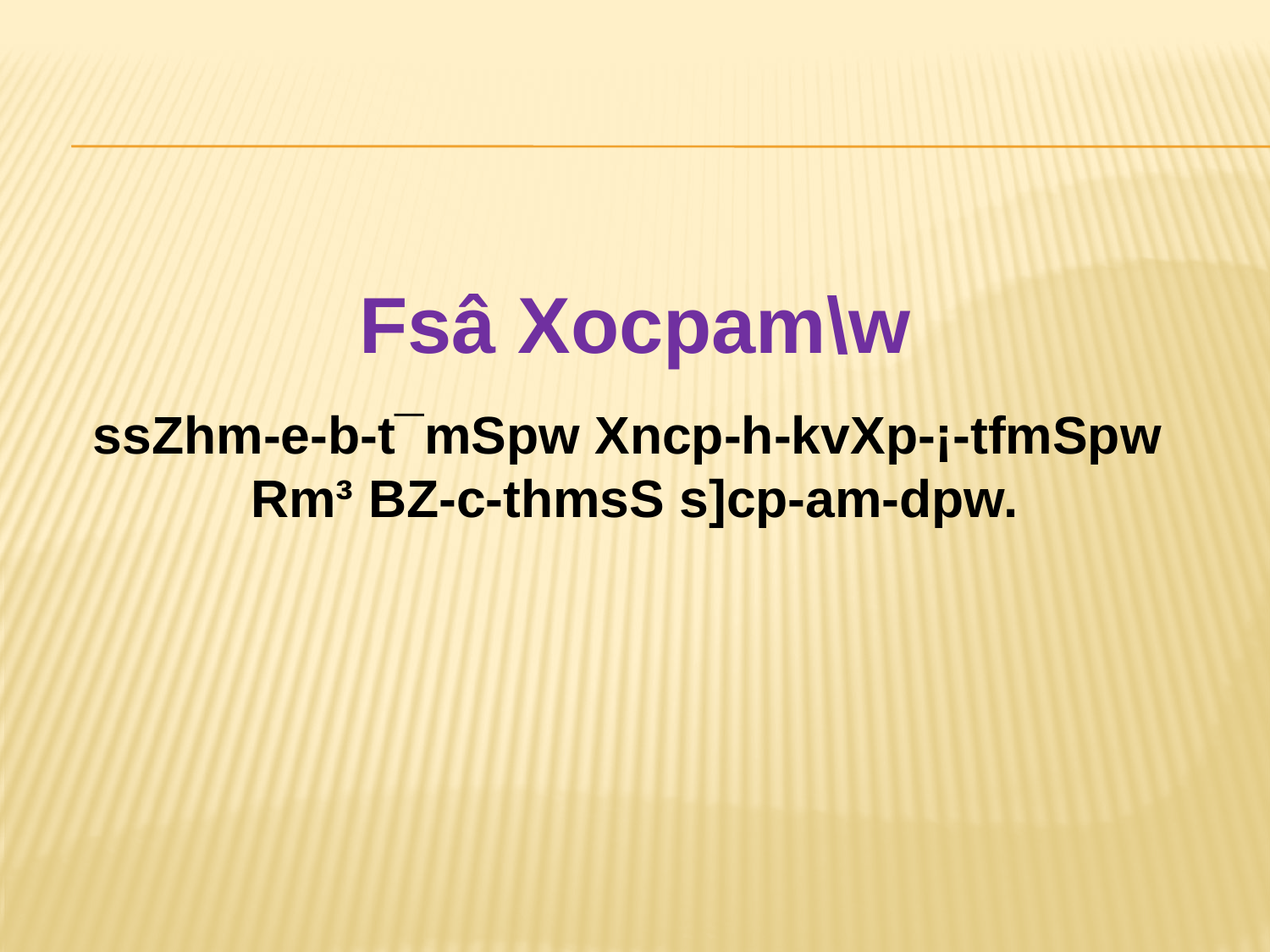

Fsâ Xocpam\w

ssZhm-e-b-t¯mSpw Xncp-h-kvXp-¡-tfmSpw
Rm³ BZ-c-thmsS s]cp-am-dpw.